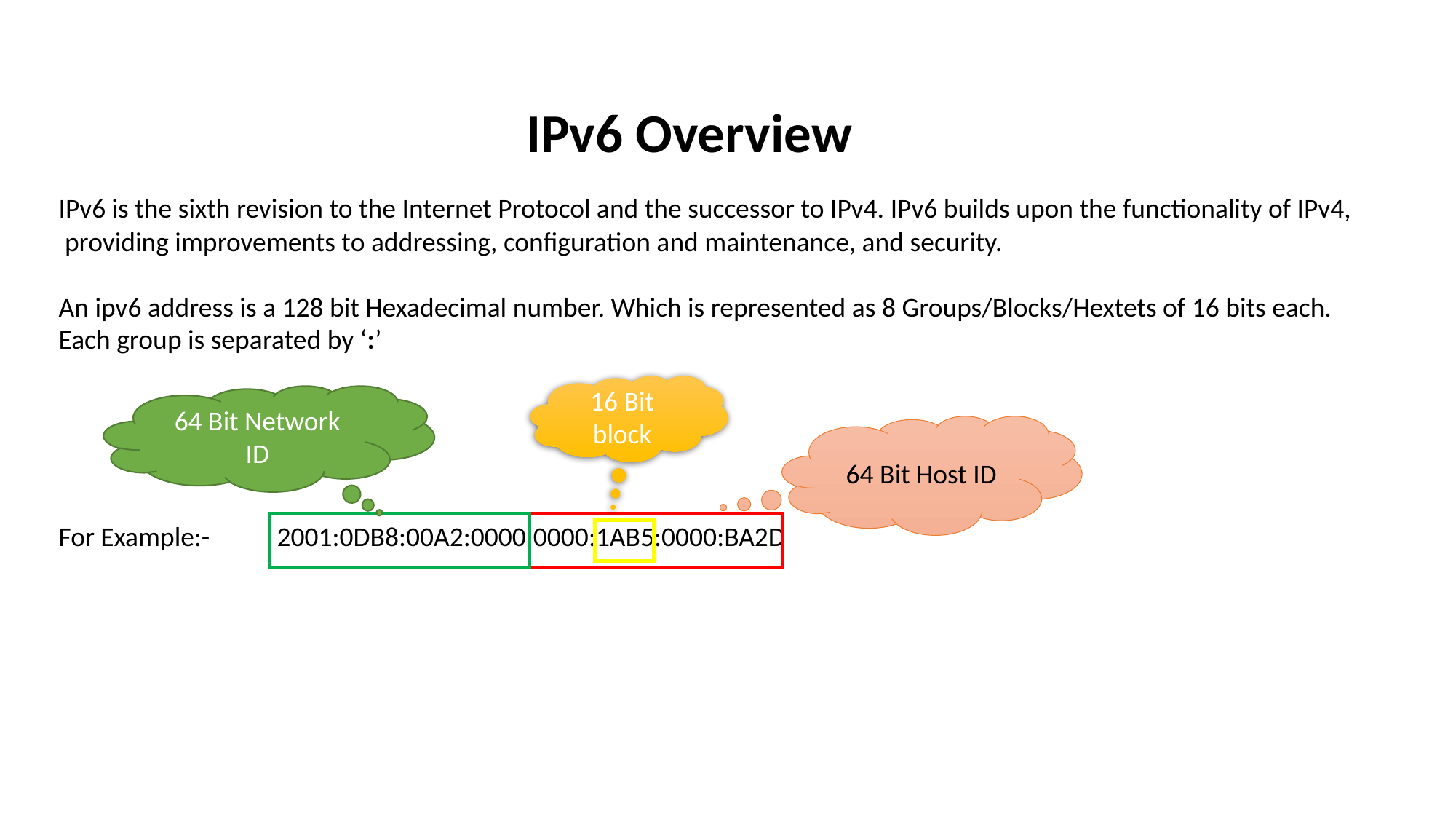

IPv6 Overview
IPv6 is the sixth revision to the Internet Protocol and the successor to IPv4. IPv6 builds upon the functionality of IPv4,
 providing improvements to addressing, configuration and maintenance, and security.

An ipv6 address is a 128 bit Hexadecimal number. Which is represented as 8 Groups/Blocks/Hextets of 16 bits each.
Each group is separated by ‘:’

For Example:-	2001:0DB8:00A2:0000:0000:1AB5:0000:BA2D

16 Bit block
64 Bit Network ID
64 Bit Host ID